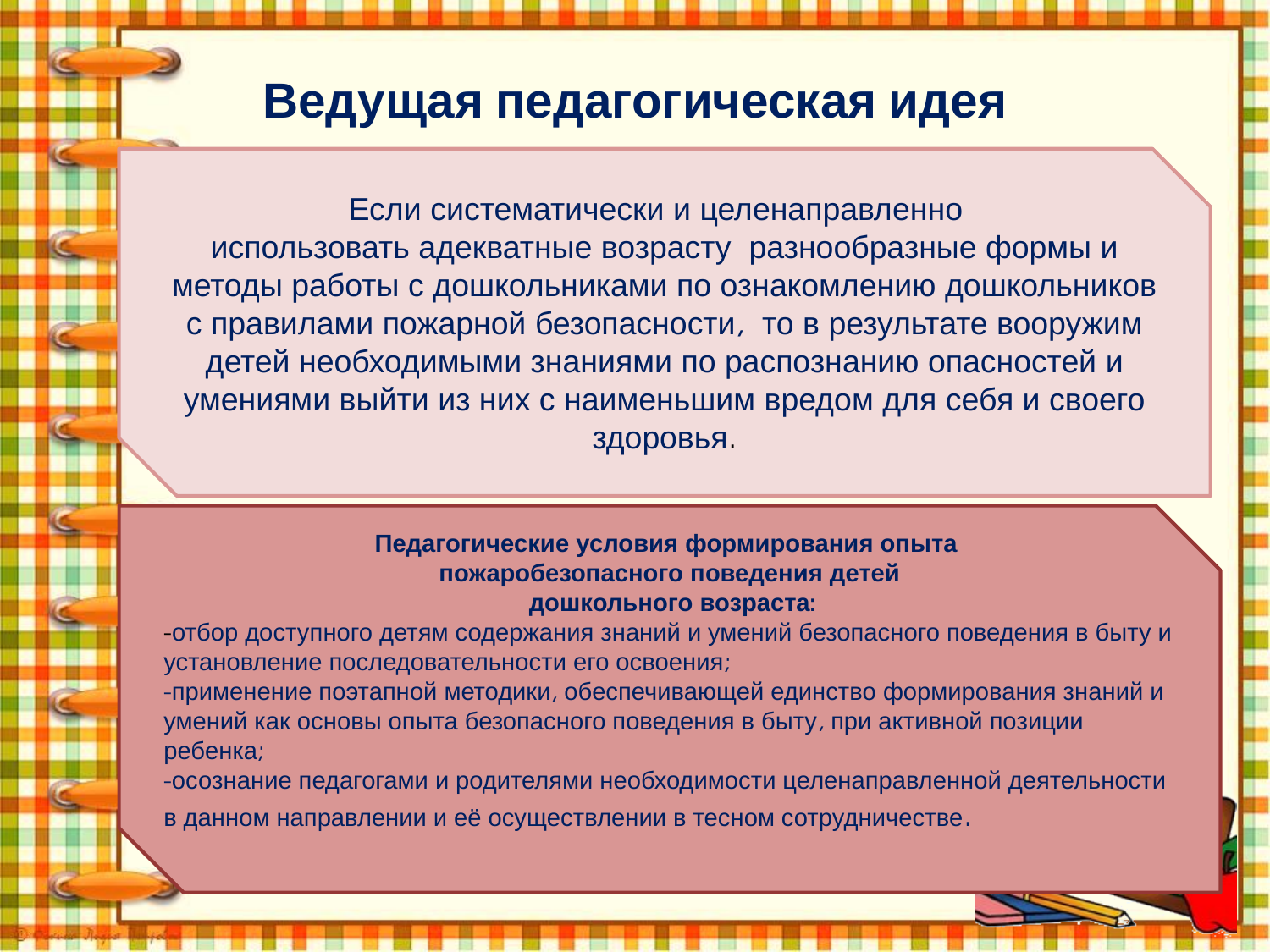

# Ведущая педагогическая идея
Если систематически и целенаправленно
использовать адекватные возрасту  разнообразные формы и методы работы с дошкольниками по ознакомлению дошкольников с правилами пожарной безопасности,  то в результате вооружим детей необходимыми знаниями по распознанию опасностей и умениями выйти из них с наименьшим вредом для себя и своего здоровья.

Педагогические условия формирования опыта
пожаробезопасного поведения детей
 дошкольного возраста:
-отбор доступного детям содержания знаний и умений безопасного поведения в быту и установление последовательности его освоения;
-применение поэтапной методики, обеспечивающей единство формирования знаний и умений как основы опыта безопасного поведения в быту, при активной позиции ребенка;
-осознание педагогами и родителями необходимости целенаправленной деятельности в данном направлении и её осуществлении в тесном сотрудничестве.